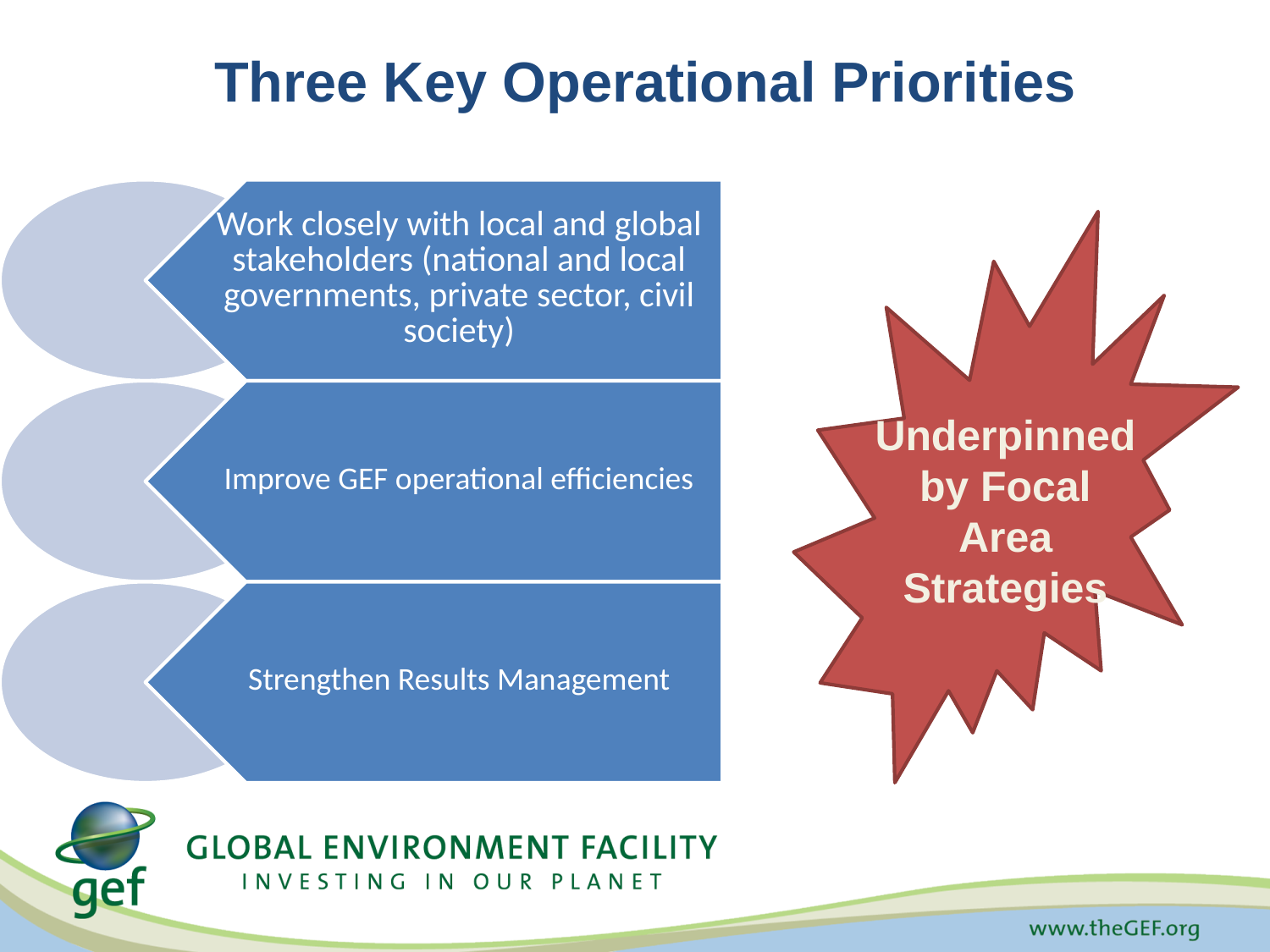

# Three Key Operational Priorities
Work closely with local and global stakeholders (national and local governments, private sector, civil society)
Improve GEF operational efficiencies
Strengthen Results Management

Underpinned by Focal Area Strategies